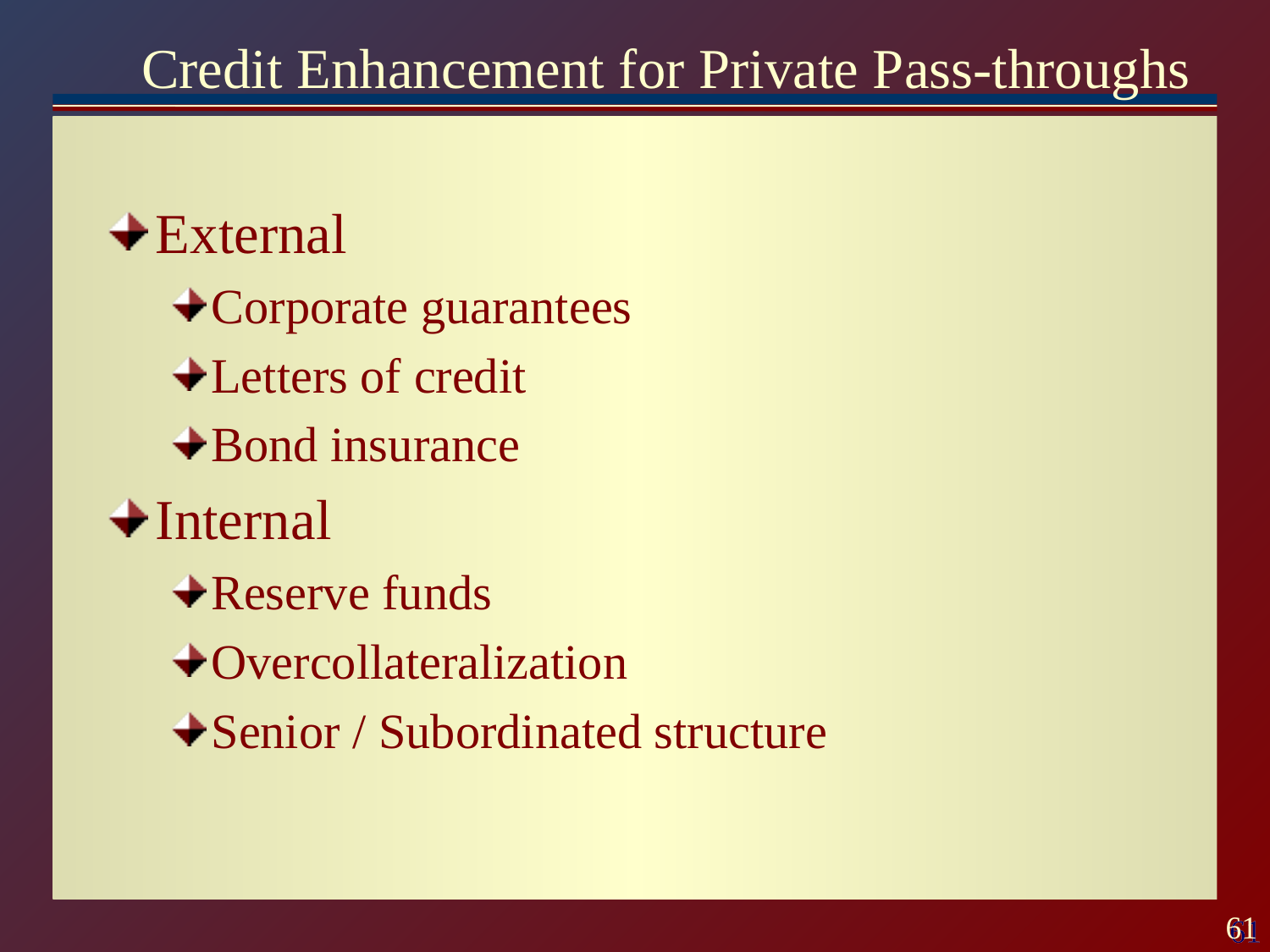

# Credit Enhancement for Private Pass-throughs
External
Corporate guarantees
Letters of credit
Bond insurance
Internal
Reserve funds
Overcollateralization
Senior / Subordinated structure